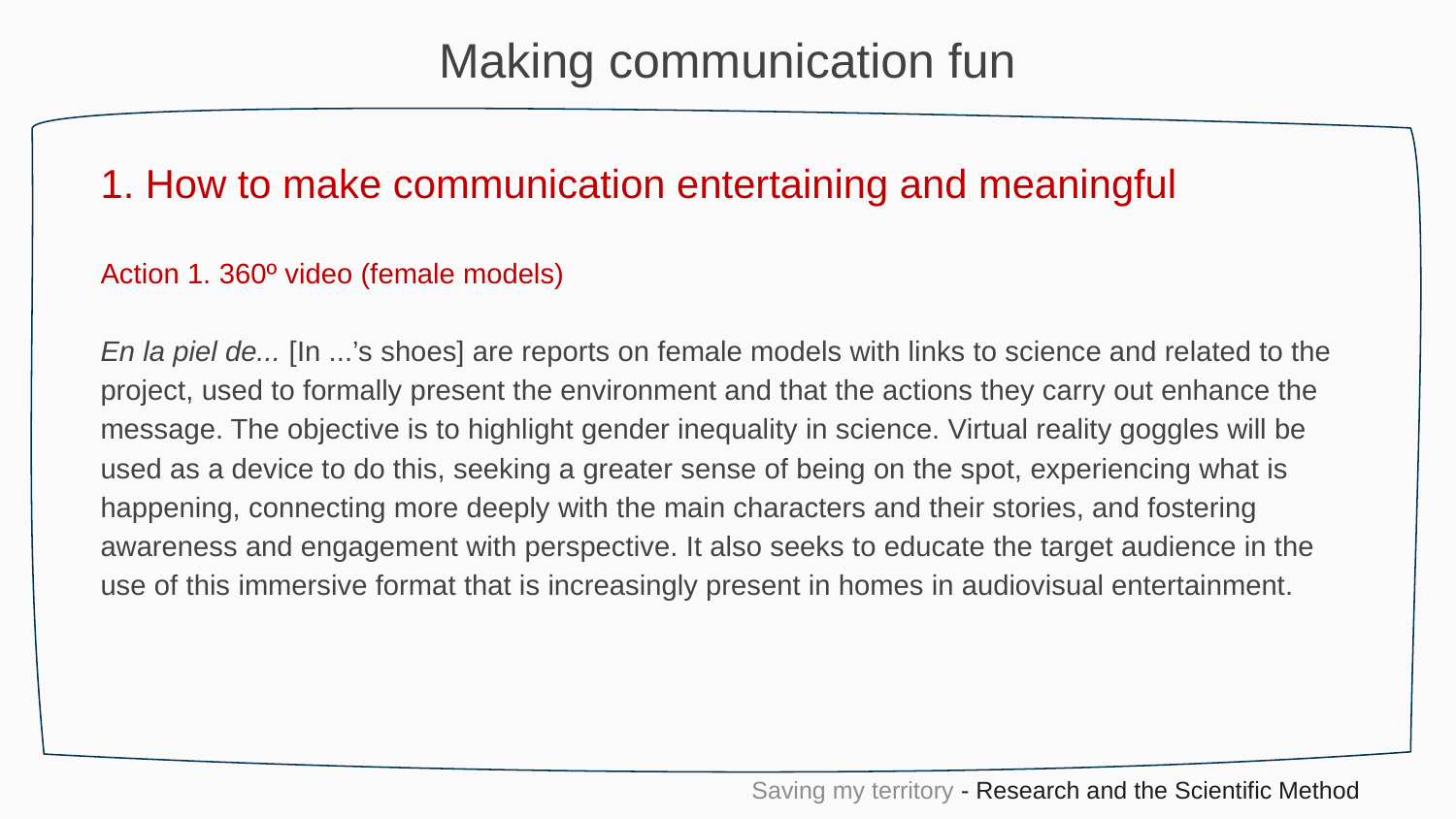

Making communication fun

1. How to make communication entertaining and meaningful
Action 1. 360º video (female models)
En la piel de... [In ...’s shoes] are reports on female models with links to science and related to the project, used to formally present the environment and that the actions they carry out enhance the message. The objective is to highlight gender inequality in science. Virtual reality goggles will be used as a device to do this, seeking a greater sense of being on the spot, experiencing what is happening, connecting more deeply with the main characters and their stories, and fostering awareness and engagement with perspective. It also seeks to educate the target audience in the use of this immersive format that is increasingly present in homes in audiovisual entertainment.

Saving my territory - Research and the Scientific Method